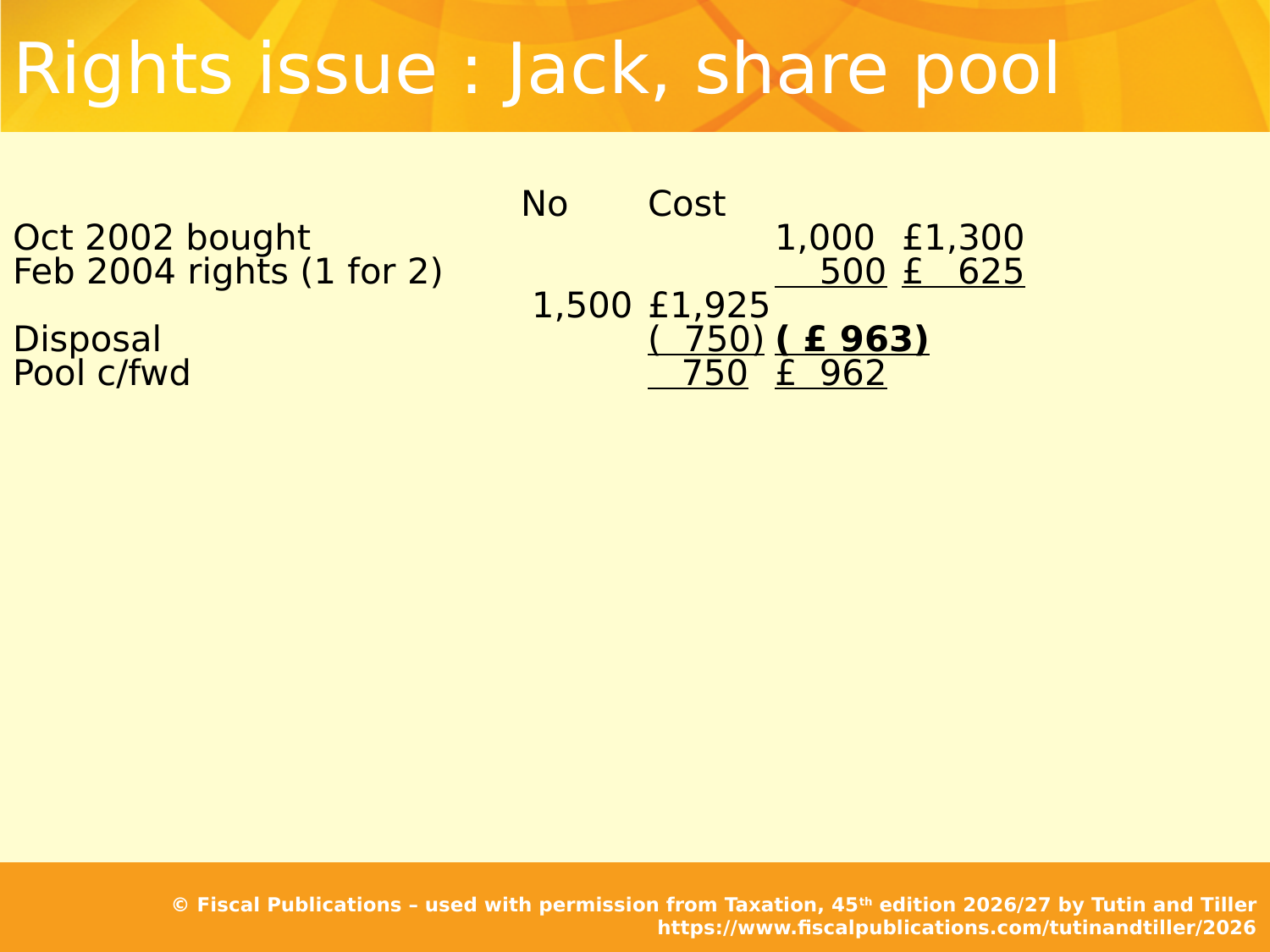

# Rights issue : Jack, share pool

				No	Cost
Oct 2002 bought				1,000	£1,300
Feb 2004 rights (1 for 2) 			    500	£   625
				 1,500	£1,925
Disposal				(  750)	( £ 963)
Pool c/fwd			    	   750	£  962